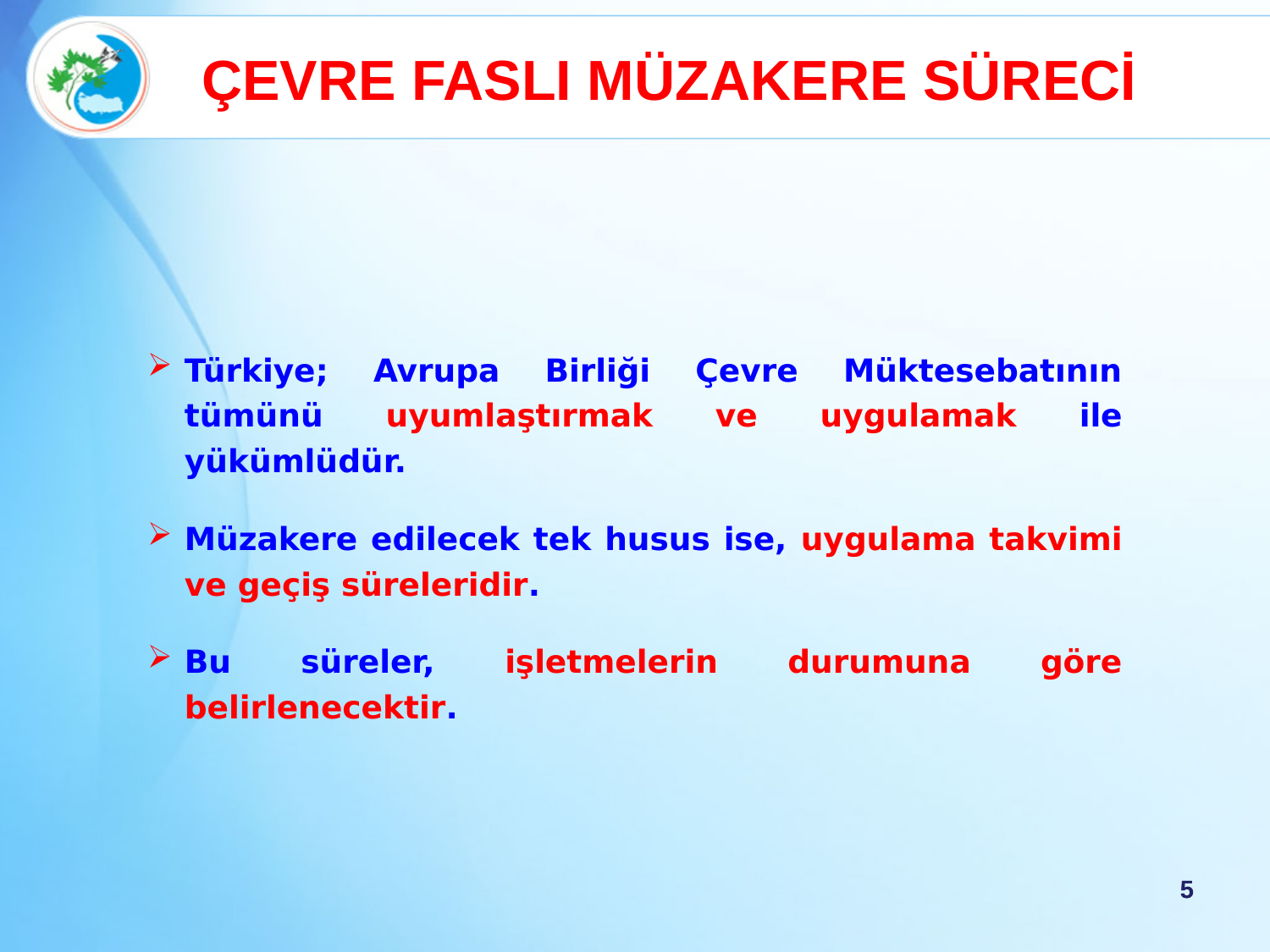

ÇEVRE FASLI MÜZAKERE SÜRECİ
Türkiye; Avrupa Birliği Çevre Müktesebatının tümünü uyumlaştırmak ve uygulamak ile yükümlüdür.
Müzakere edilecek tek husus ise, uygulama takvimi ve geçiş süreleridir.
Bu süreler, işletmelerin durumuna göre belirlenecektir.
5
5